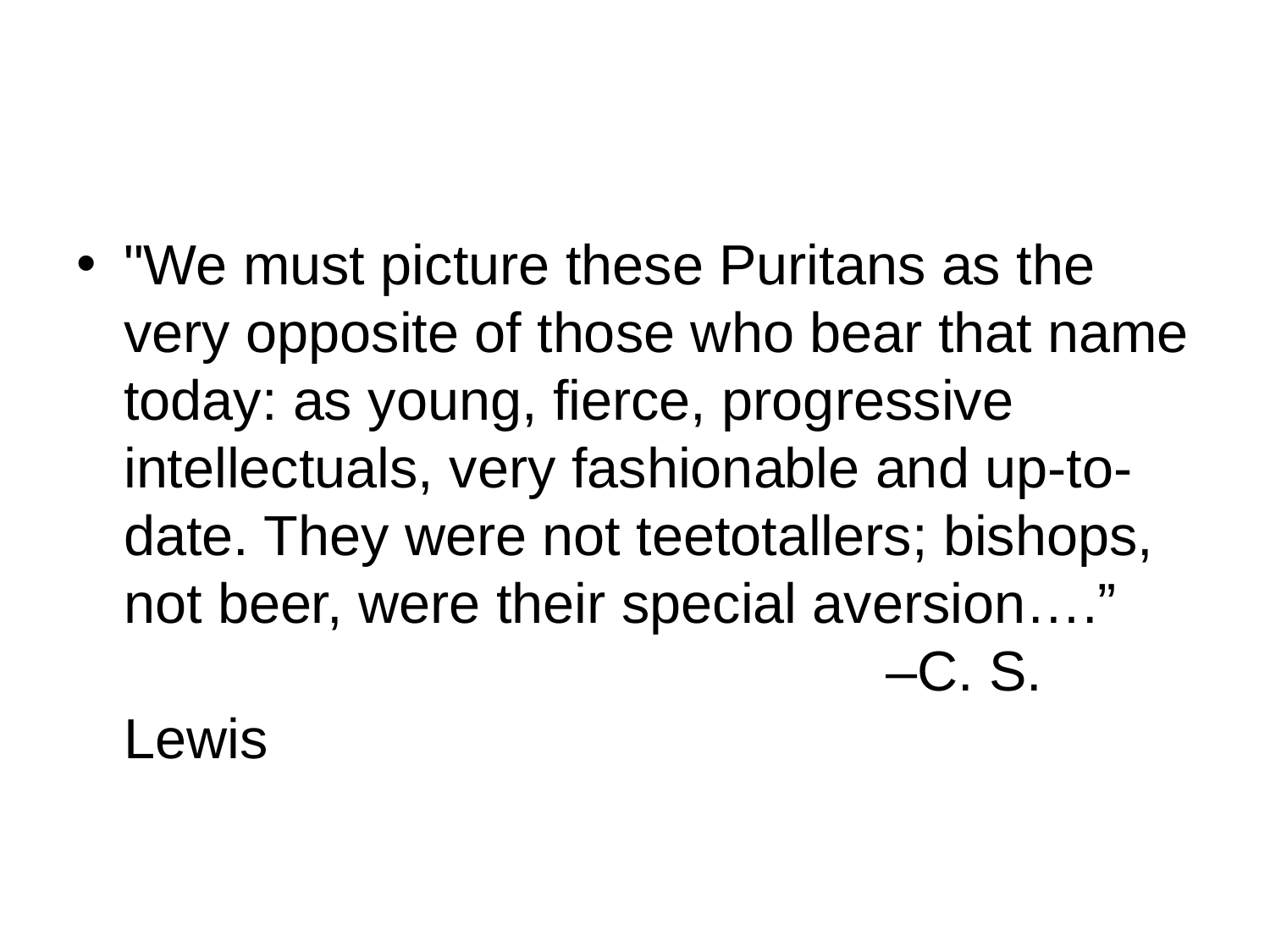

#
"We must picture these Puritans as the very opposite of those who bear that name today: as young, fierce, progressive intellectuals, very fashionable and up-to-date. They were not teetotallers; bishops, not beer, were their special aversion….”   						–C. S. Lewis